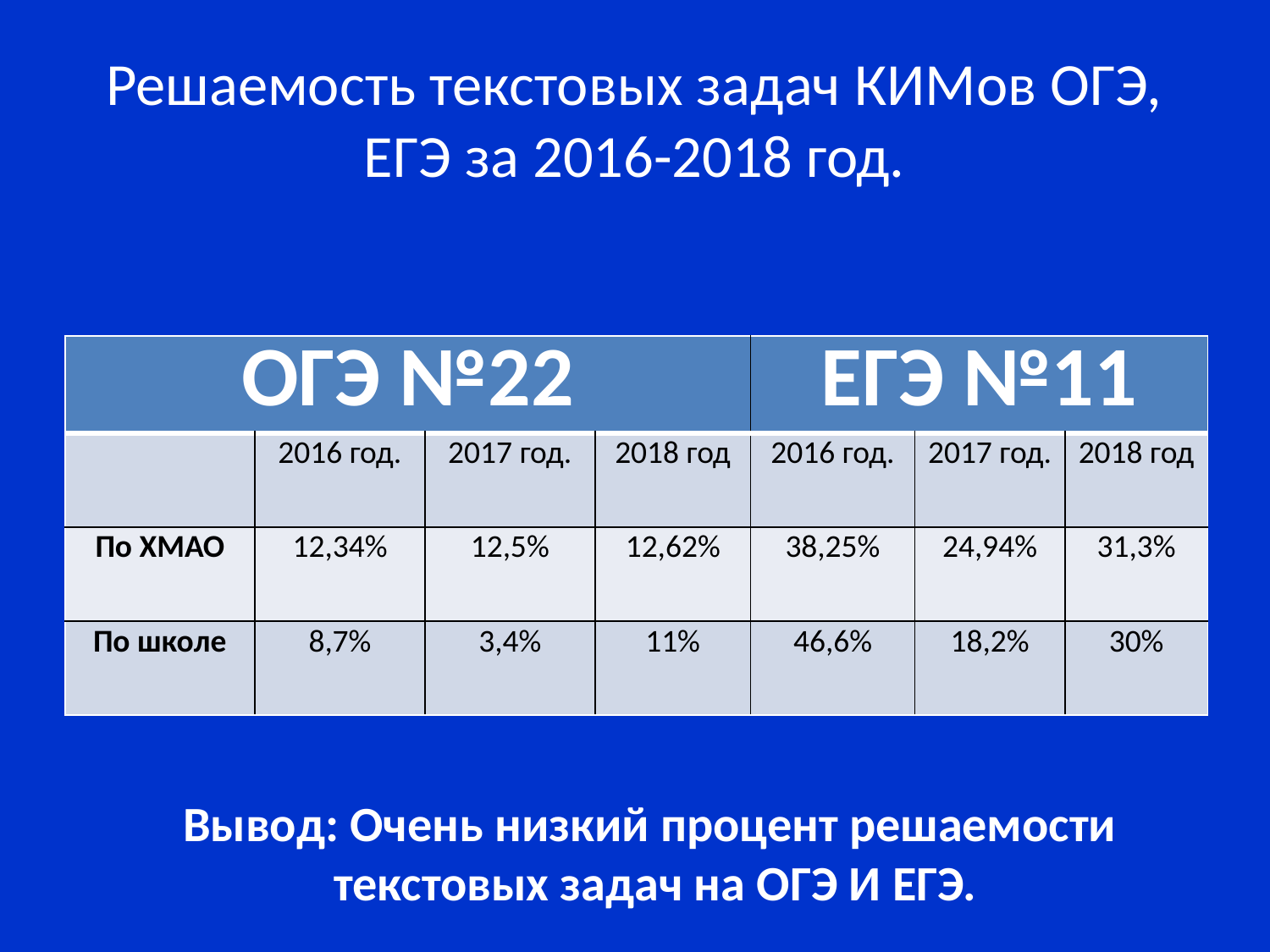

# Решаемость текстовых задач КИМов ОГЭ, ЕГЭ за 2016-2018 год.
| ОГЭ №22 |  |  |  | ЕГЭ №11 |  |  |
| --- | --- | --- | --- | --- | --- | --- |
|  | 2016 год. | 2017 год. | 2018 год | 2016 год. | 2017 год. | 2018 год |
| По ХМАО | 12,34% | 12,5% | 12,62% | 38,25% | 24,94% | 31,3% |
| По школе | 8,7% | 3,4% | 11% | 46,6% | 18,2% | 30% |
Вывод: Очень низкий процент решаемости
текстовых задач на ОГЭ И ЕГЭ.